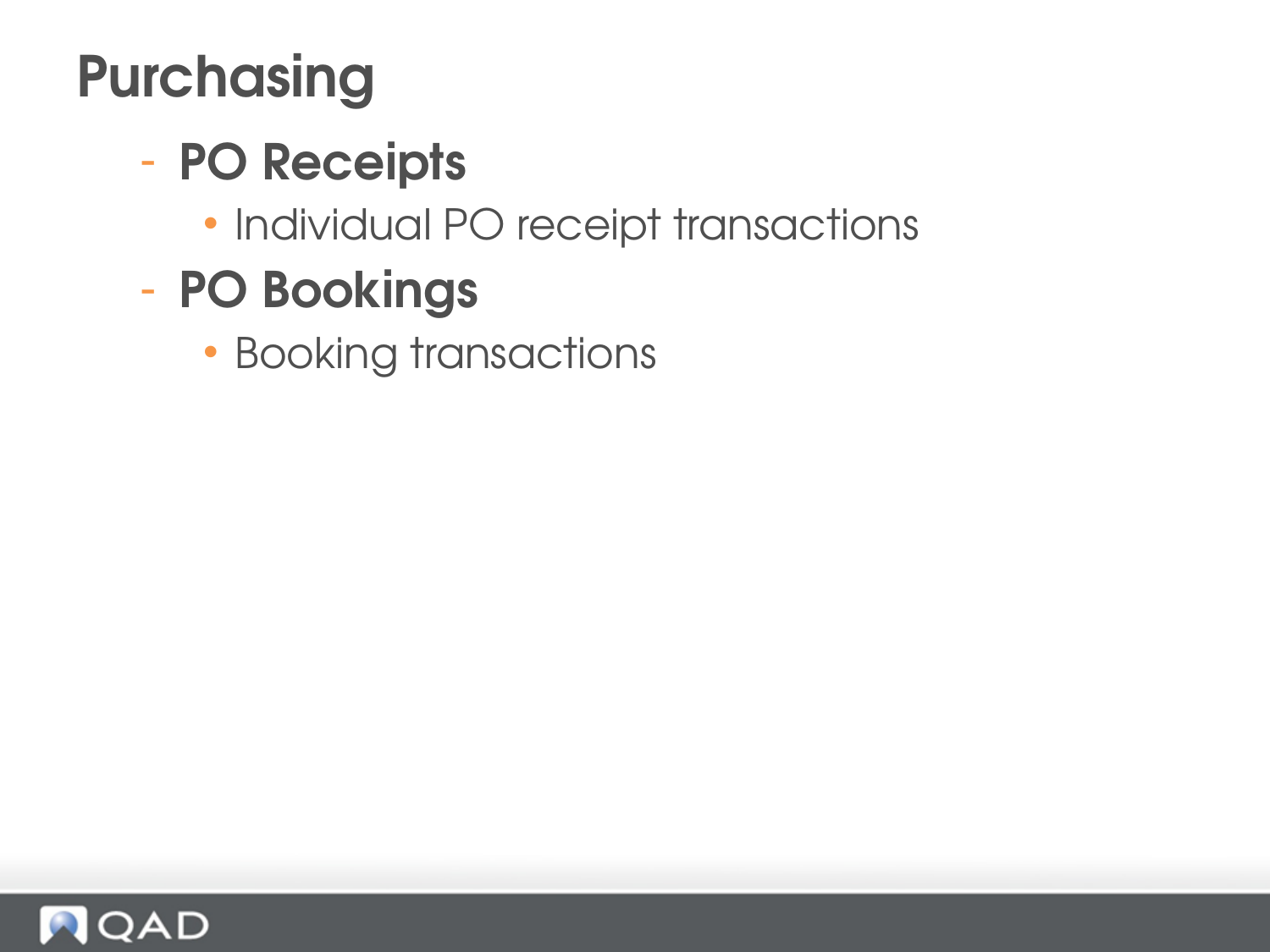

# Purchasing
PO Receipts
Individual PO receipt transactions
PO Bookings
Booking transactions